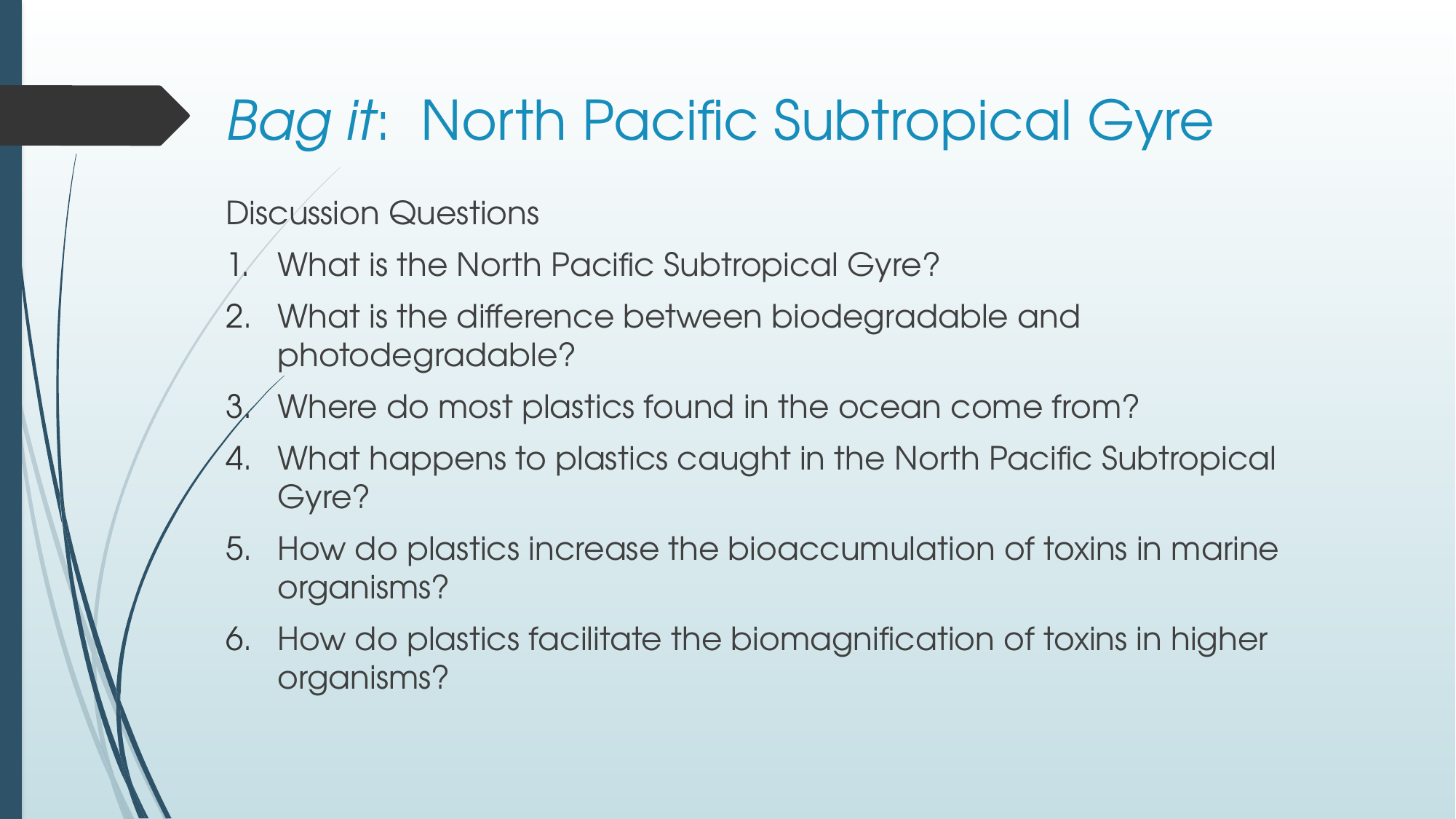

# Bag it:  North Pacific Subtropical Gyre
Discussion Questions
What is the North Pacific Subtropical Gyre?
What is the difference between biodegradable and photodegradable?
Where do most plastics found in the ocean come from?
What happens to plastics caught in the North Pacific Subtropical Gyre?
How do plastics increase the bioaccumulation of toxins in marine organisms?
How do plastics facilitate the biomagnification of toxins in higher organisms?